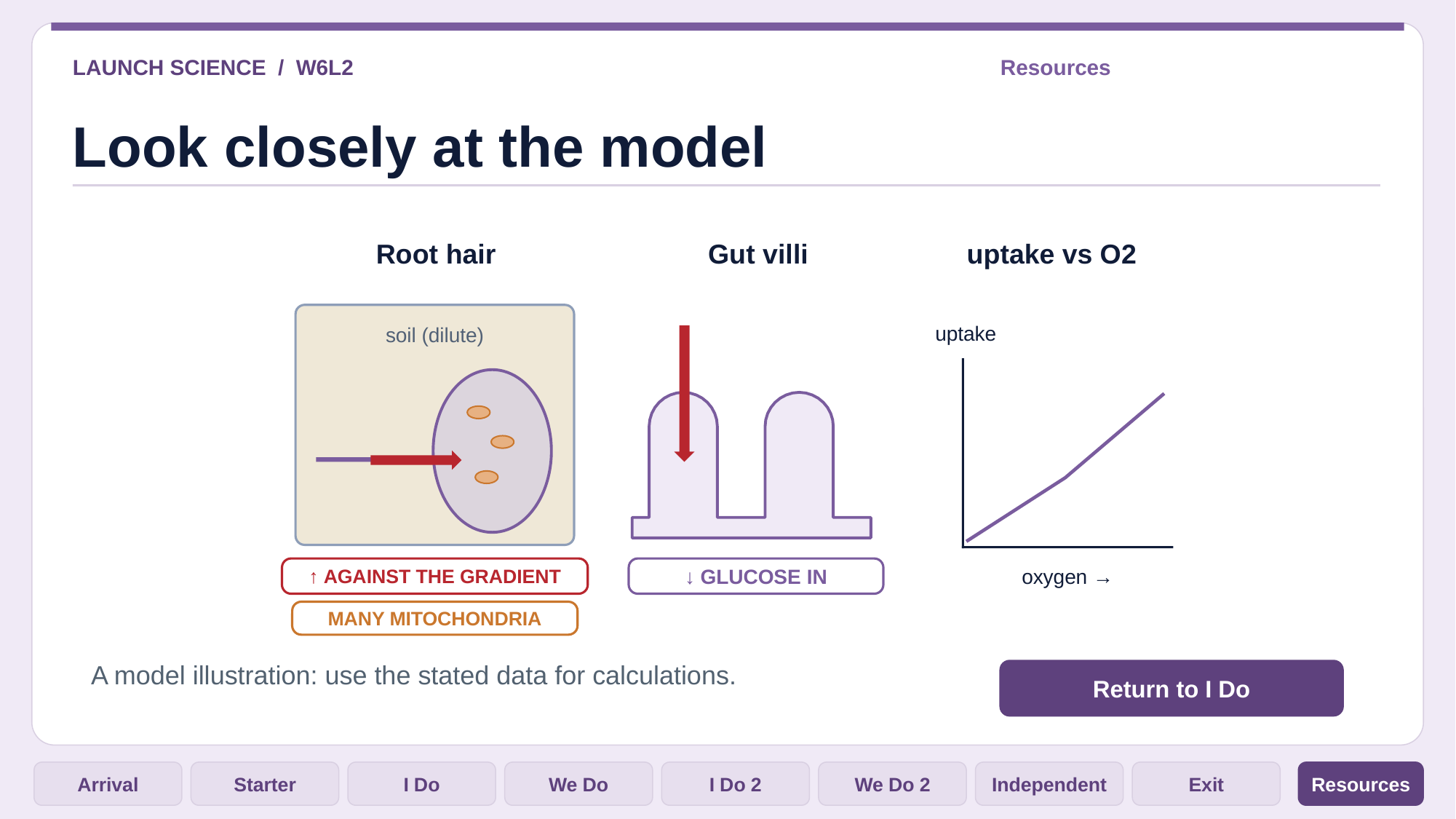

LAUNCH SCIENCE  /  W6L2
Resources
Look closely at the model

Root hair
Gut villi
uptake vs O2

uptake
soil (dilute)

oxygen →
↑ AGAINST THE GRADIENT
↓ GLUCOSE IN

MANY MITOCHONDRIA
A model illustration: use the stated data for calculations.
Return to I Do
Arrival
Starter
I Do
We Do
I Do 2
We Do 2
Independent
Exit
Resources